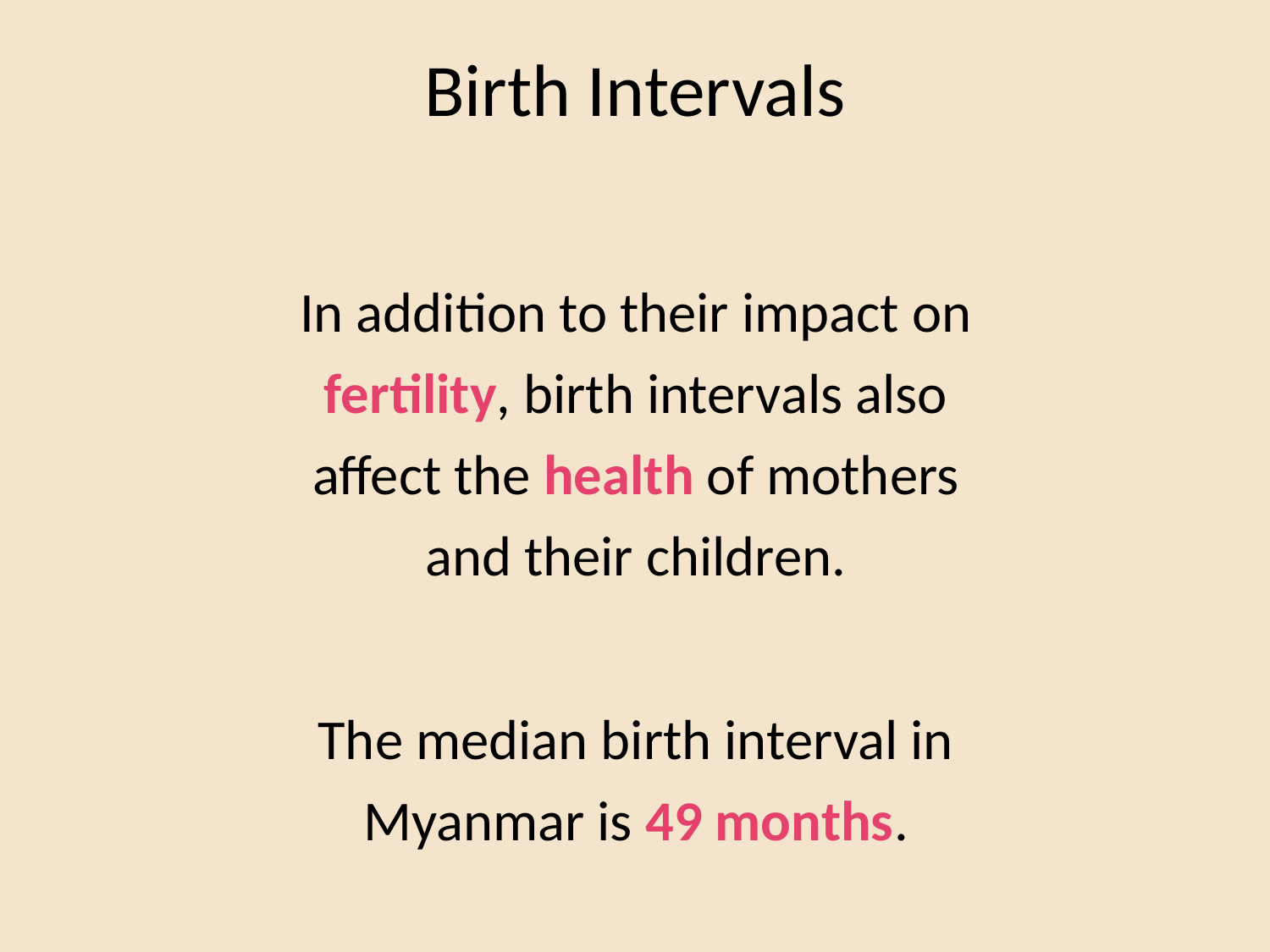

# Birth Intervals
In addition to their impact on fertility, birth intervals also affect the health of mothers and their children.

The median birth interval in Myanmar is 49 months.